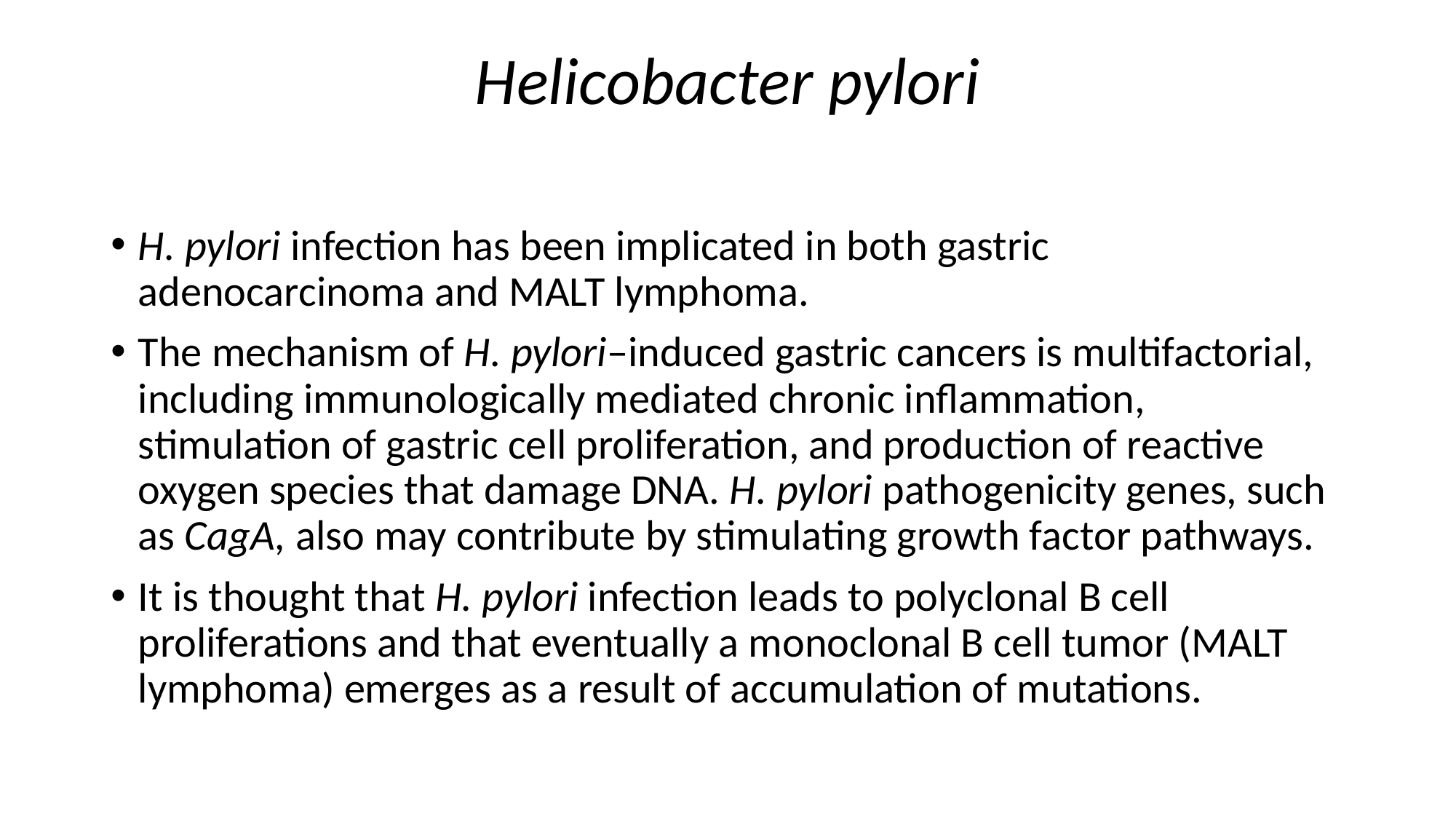

# Helicobacter pylori
H. pylori infection has been implicated in both gastric adenocarcinoma and MALT lymphoma.
The mechanism of H. pylori–induced gastric cancers is multifactorial, including immunologically mediated chronic inflammation, stimulation of gastric cell proliferation, and production of reactive oxygen species that damage DNA. H. pylori pathogenicity genes, such as CagA, also may contribute by stimulating growth factor pathways.
It is thought that H. pylori infection leads to polyclonal B cell proliferations and that eventually a monoclonal B cell tumor (MALT lymphoma) emerges as a result of accumulation of mutations.